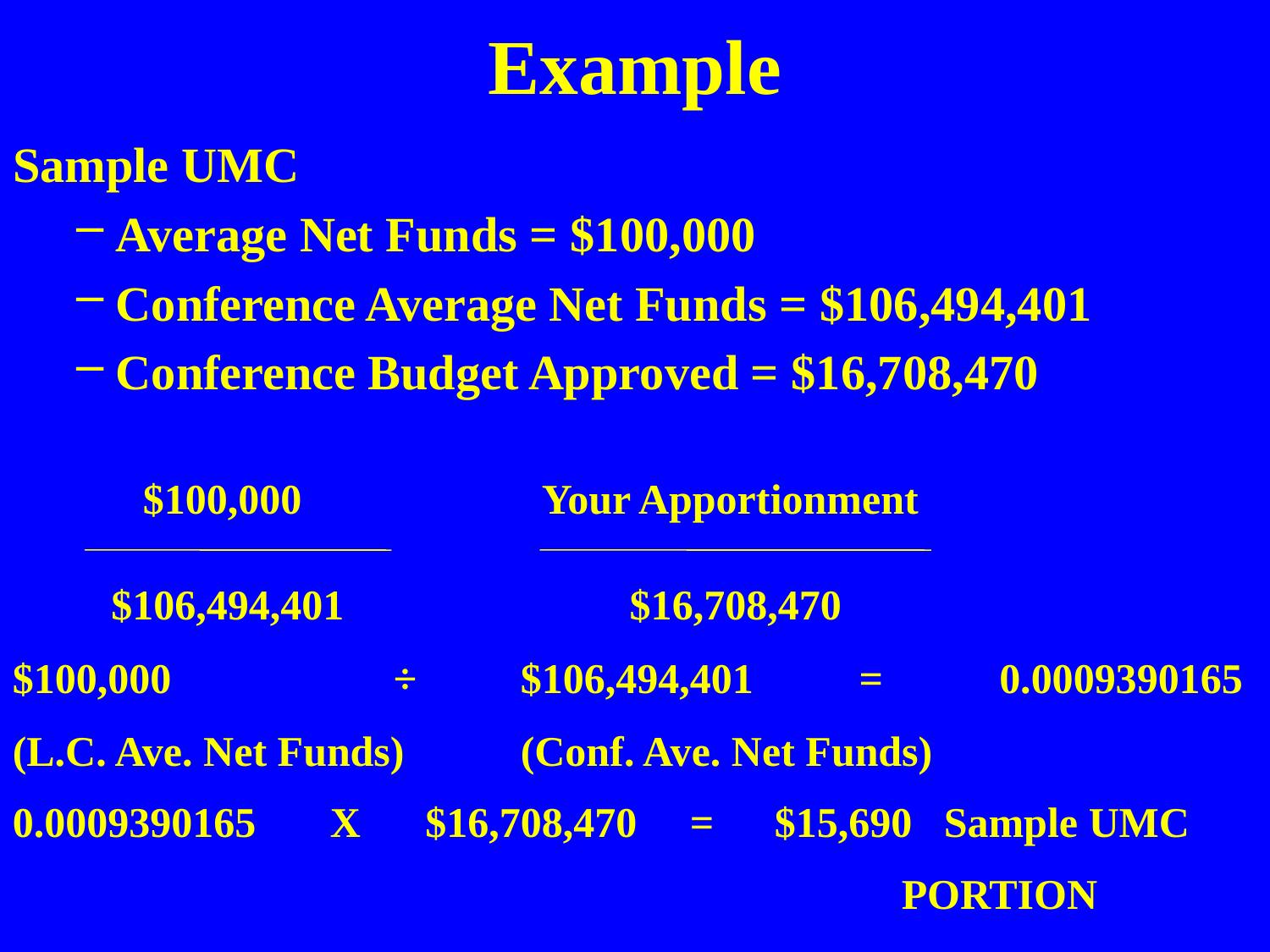

# Example
Sample UMC
Average Net Funds = $100,000
Conference Average Net Funds = $106,494,401
Conference Budget Approved = $16,708,470

$100,000
Your Apportionment

$106,494,401
$16,708,470
$100,000		÷	$106,494,401	        =           0.0009390165
(L.C. Ave. Net Funds)	(Conf. Ave. Net Funds)
0.0009390165       X	   $16,708,470	    =	$15,690   Sample UMC
							PORTION